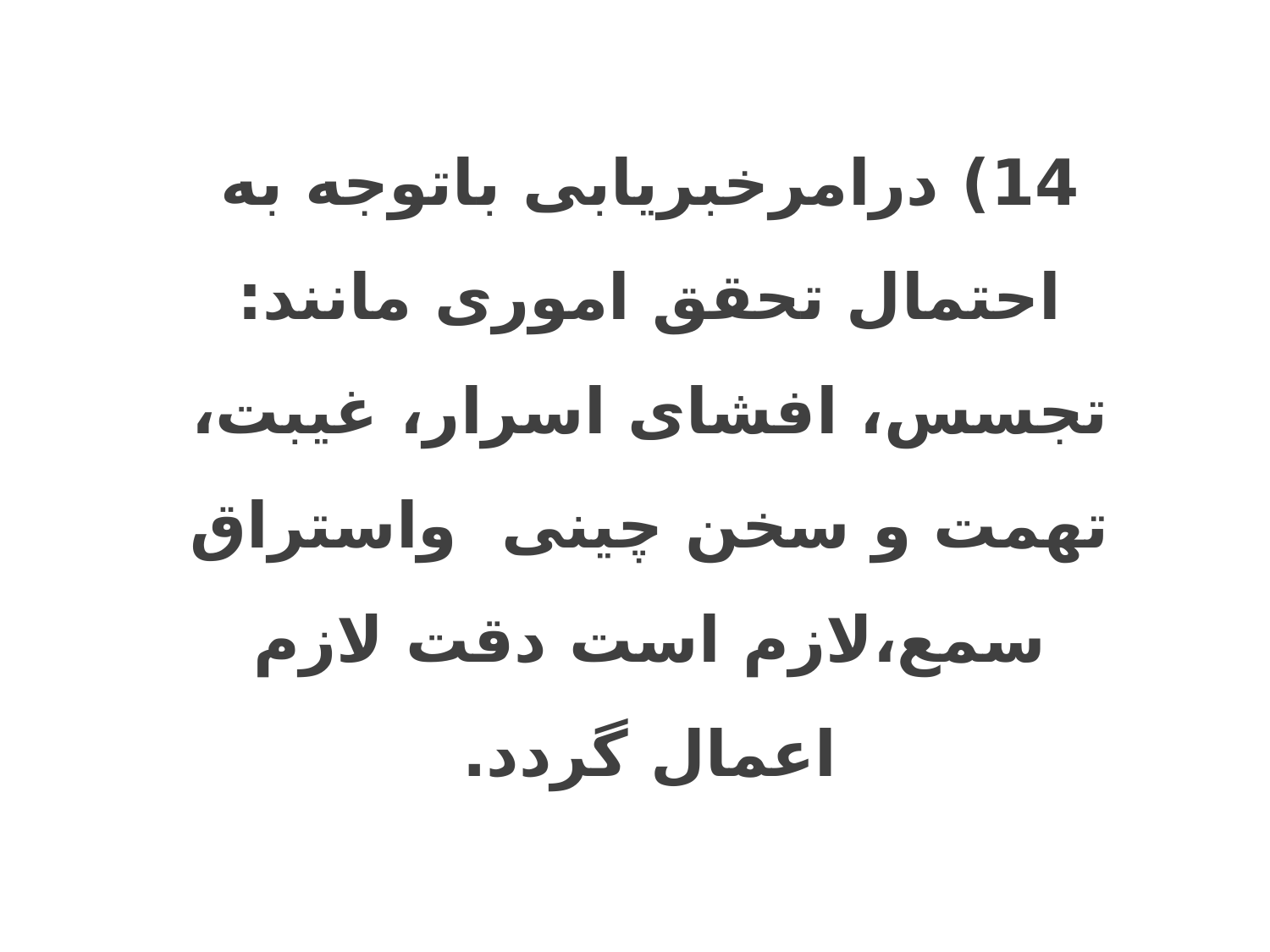

14) درامرخبریابی باتوجه به احتمال تحقق اموری مانند: تجسس، افشای اسرار، غیبت، تهمت و سخن چینی  واستراق سمع،لازم است دقت لازم اعمال گردد.